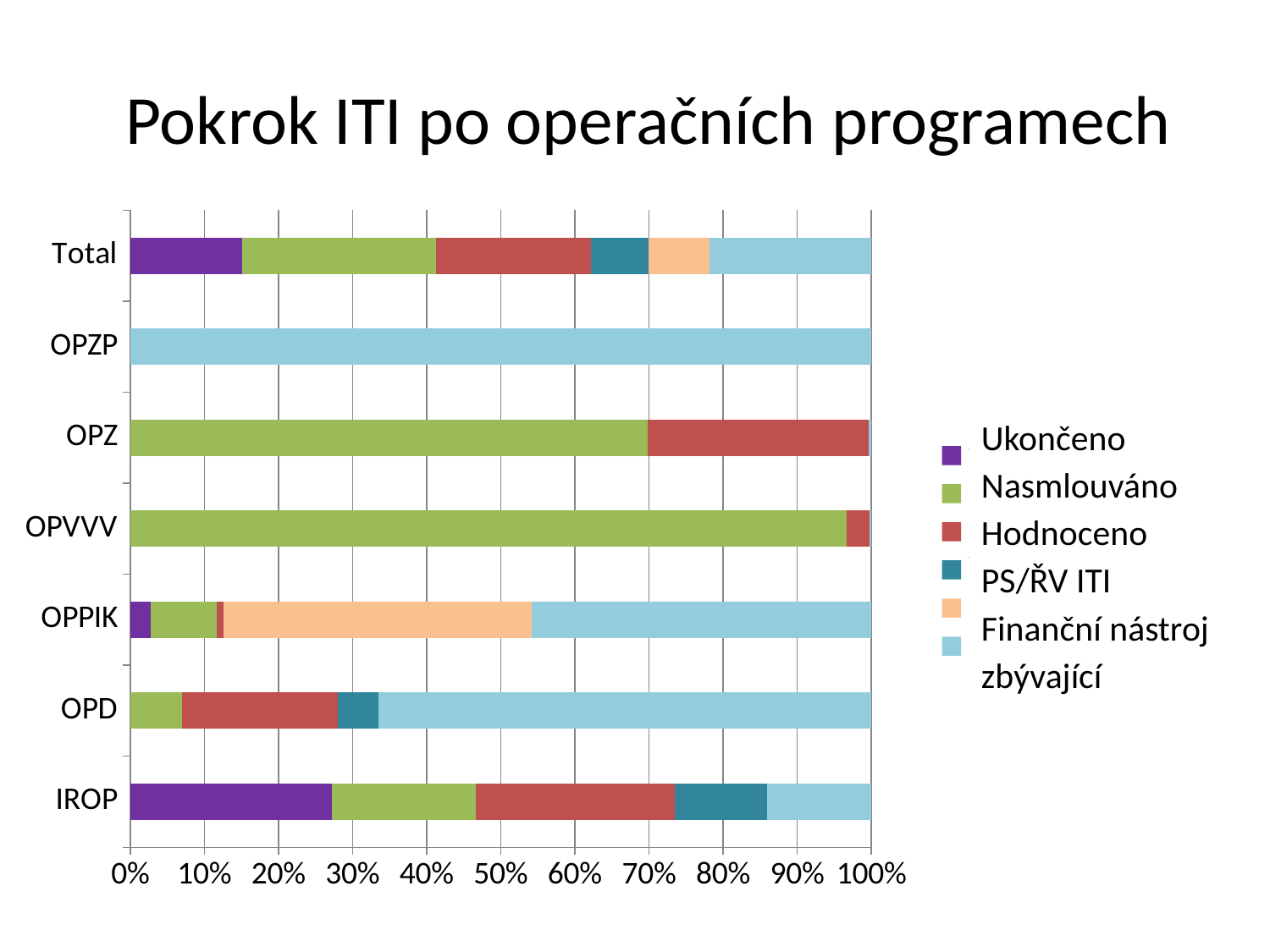

# Pokrok ITI po operačních programech

### Chart

| Category | finished | commited | assessed | WG/SC | Financial instrument | remaining |
|---|---|---|---|---|---|---|
| IROP | 0.3105034843529422 | 0.2222019121940954 | 0.3063659894604856 | 0.14159814778117794 | None | 0.16092861399247682 |
| OPD | 0.0 | 0.06968909471257285 | 0.21 | 0.05465811350005714 | None | 0.66565279178737 |
| OPPIK | 0.027509772935207517 | 0.08923012392913582 | 0.008753237128836397 | None | 0.41562759767248547 | 0.4588792683343348 |
| OPVVV | 0.0 | 0.9729463058245411 | 0.03 | None | None | -0.00294630582454114 |
| OPZ | 0.0 | 0.7037703294117648 | 0.3 | None | None | -0.0037703294117648056 |
| OPZP | 0.0 | 0.0 | 0.0 | None | None | 100.0 |
| Total | 0.15103901745630743 | 0.2611481387432794 | 0.21 | 0.07725191875311761 | 0.08223168909974556 | 0.21832923594754994 |
Ukončeno
Nasmlouváno
Hodnoceno
PS/ŘV ITI
Finanční nástroj
zbývající